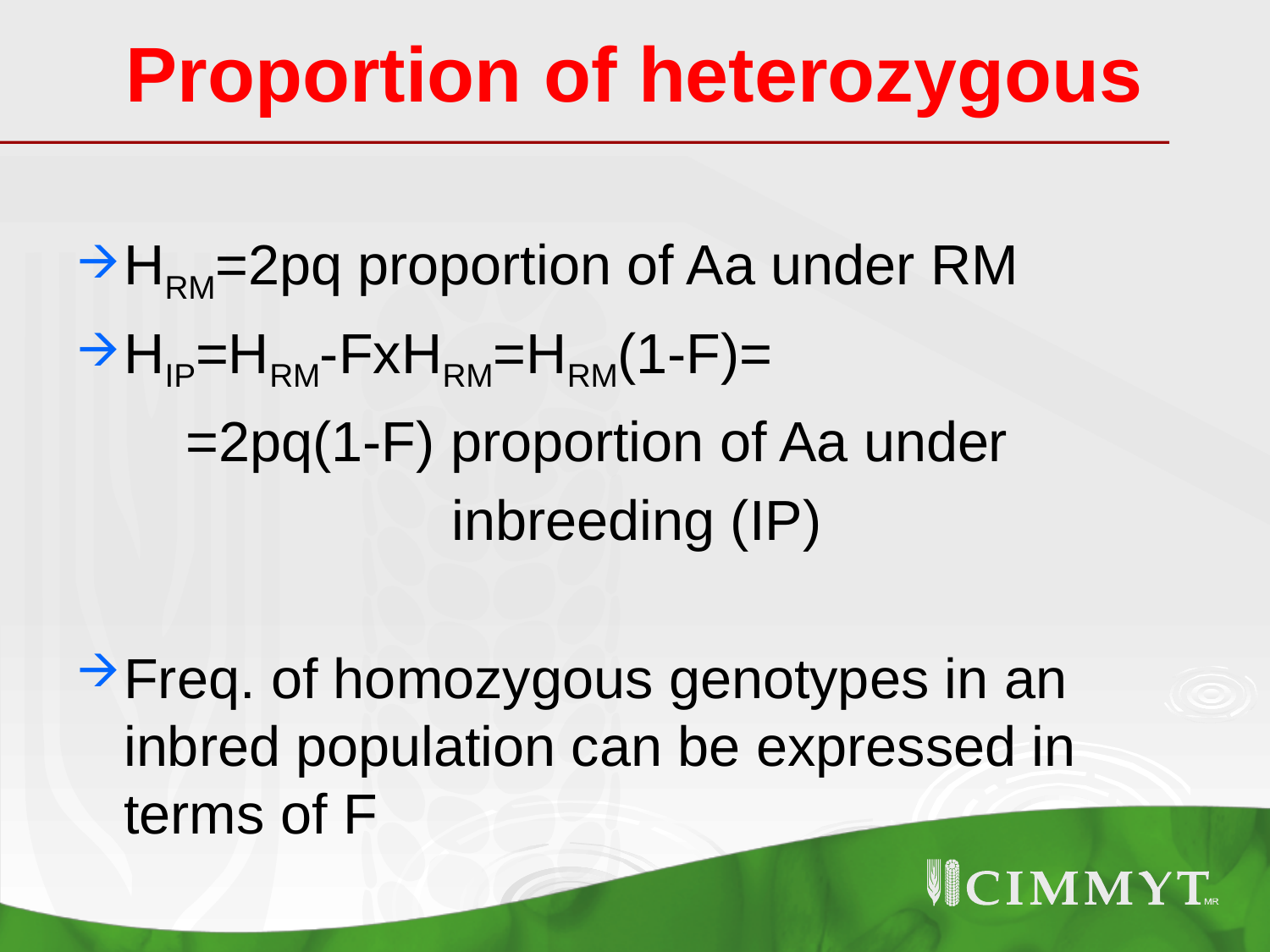

# Proportion of heterozygous
HRM=2pq proportion of Aa under RM
HIP=HRM-FxHRM=HRM(1-F)=
       =2pq(1-F) proportion of Aa under
                        inbreeding (IP)

Freq. of homozygous genotypes in an inbred population can be expressed in terms of F